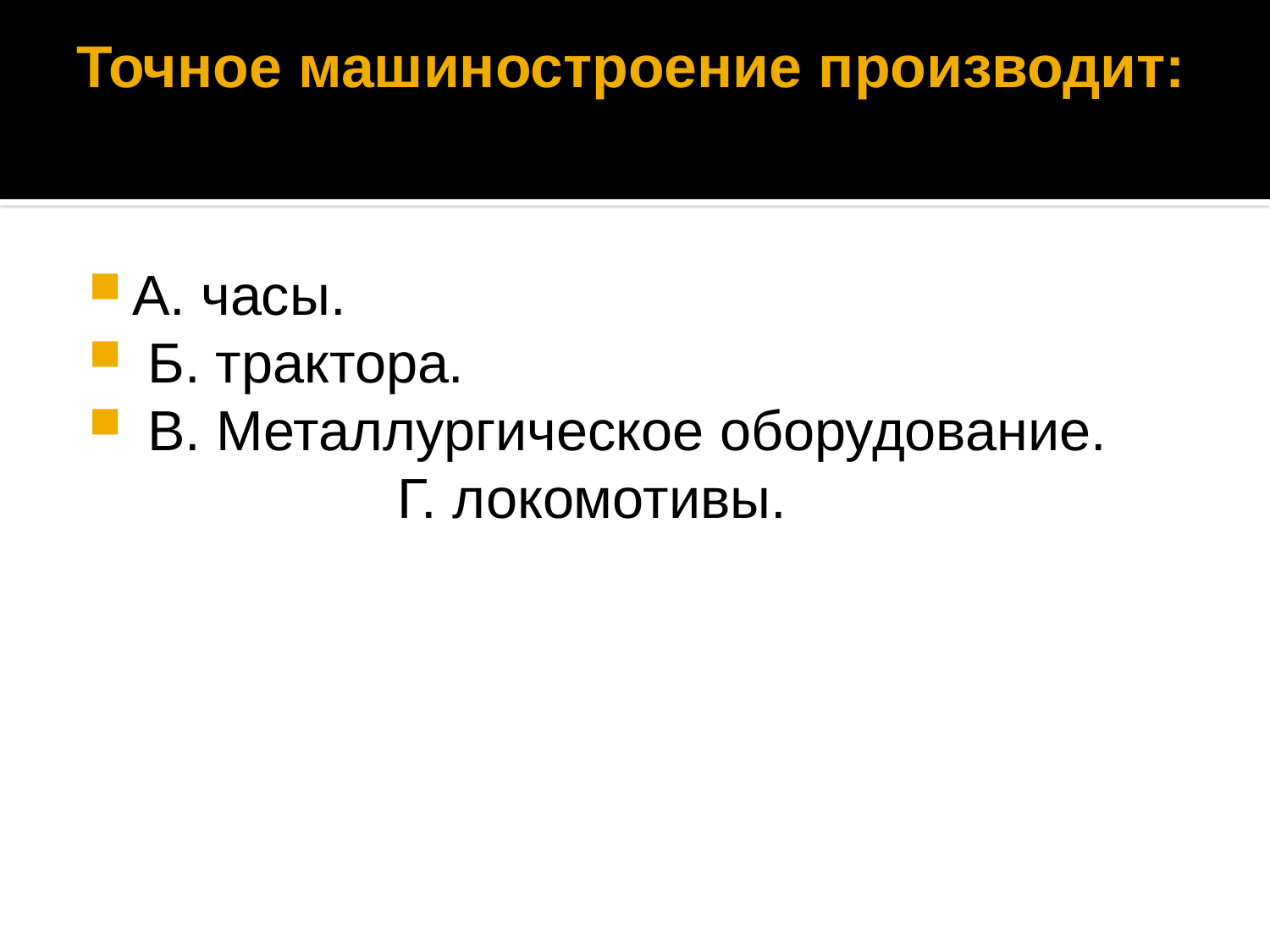

# Точное машиностроение производит:
А. часы.
 Б. трактора.
 В. Металлургическое оборудование.                       Г. локомотивы.